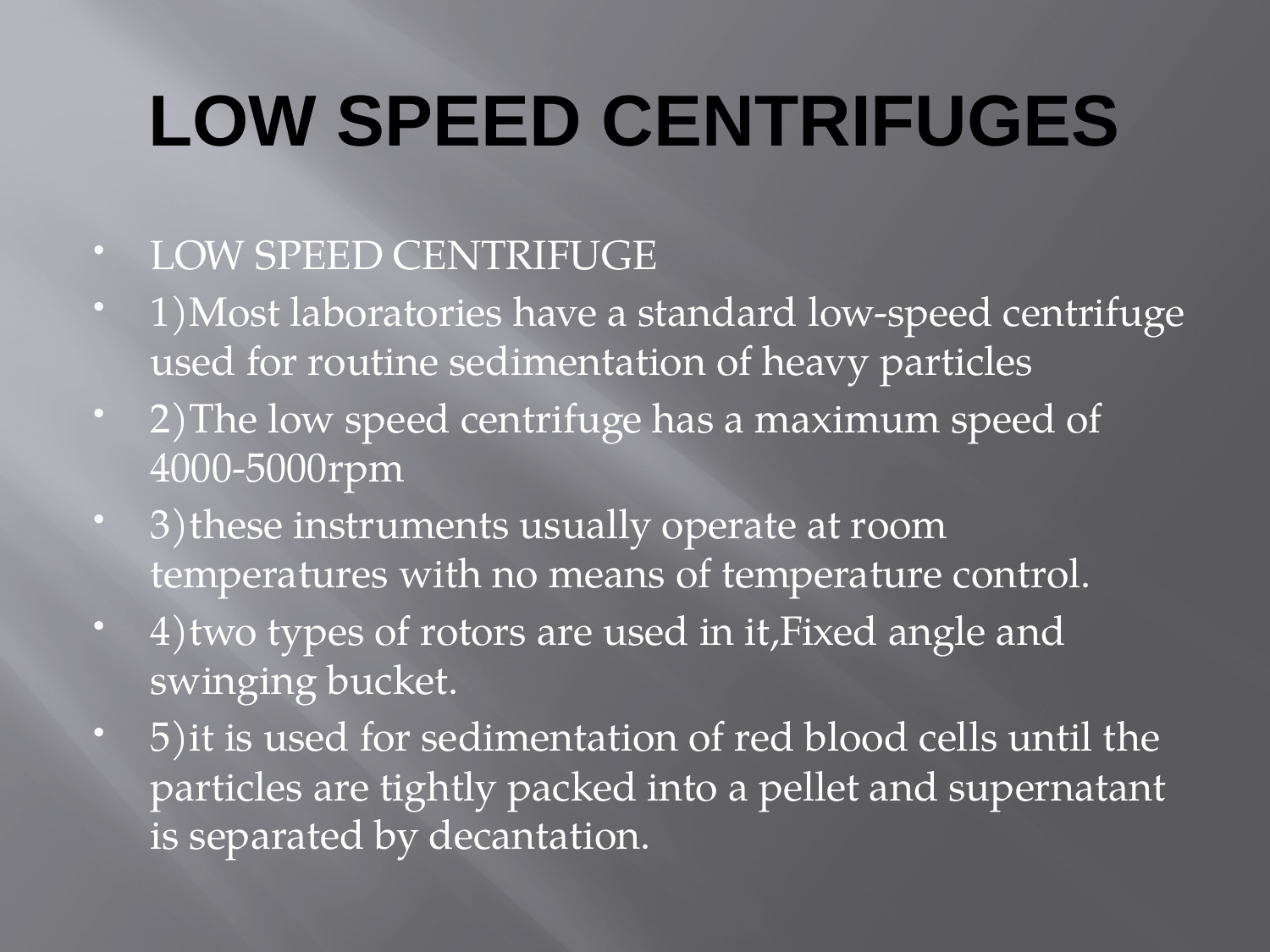

# LOW SPEED CENTRIFUGES
LOW SPEED CENTRIFUGE
1)Most laboratories have a standard low-speed centrifuge used for routine sedimentation of heavy particles
2)The low speed centrifuge has a maximum speed of 4000-5000rpm
3)these instruments usually operate at room temperatures with no means of temperature control.
4)two types of rotors are used in it,Fixed angle and swinging bucket.
5)it is used for sedimentation of red blood cells until the particles are tightly packed into a pellet and supernatant is separated by decantation.